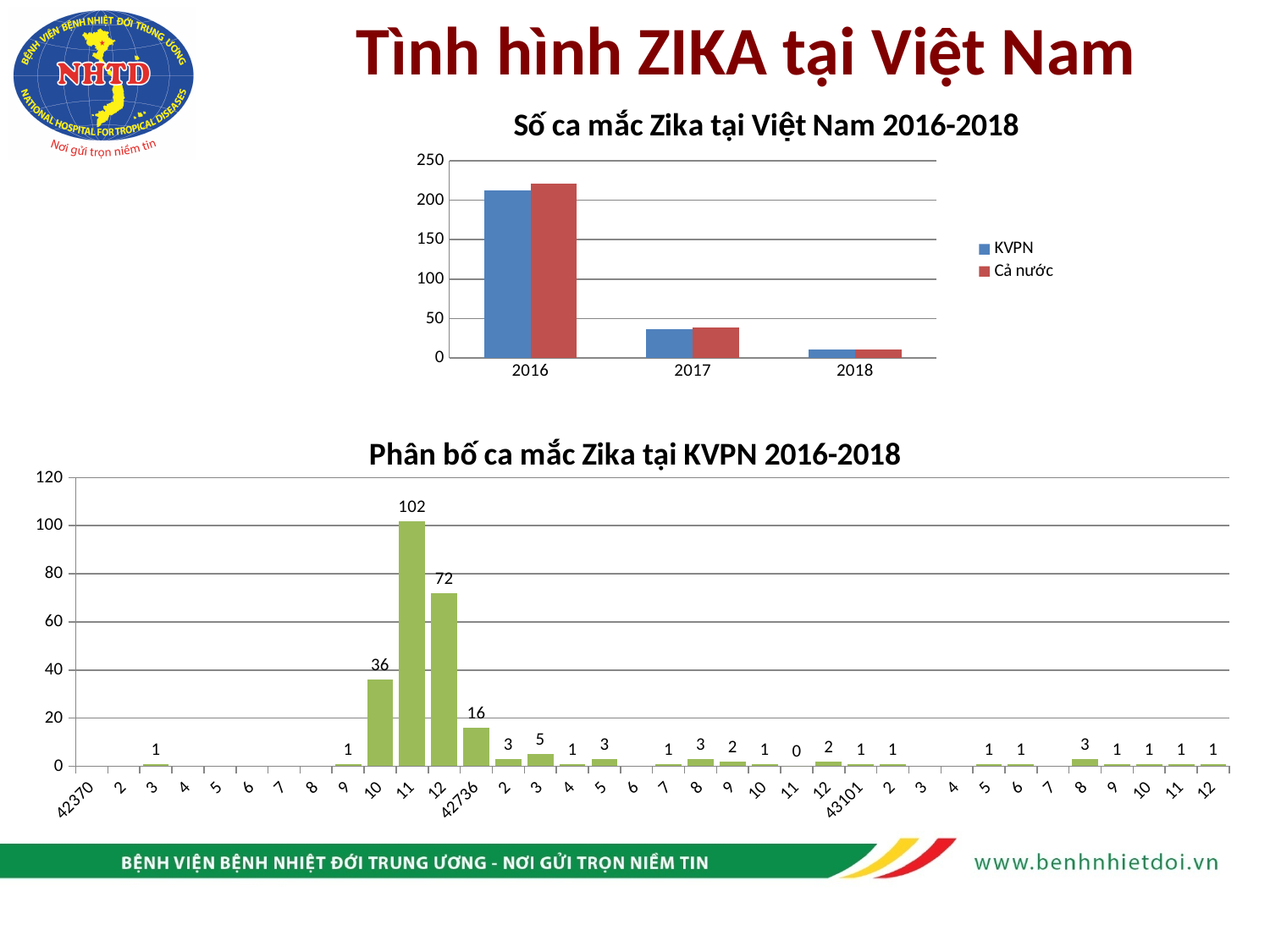

Tình hình ZIKA tại Việt Nam

### Chart: Số ca mắc Zika tại Việt Nam 2016-2018

| Category | KVPN | Cả nước |
|---|---|---|
| 2016 | 212.0 | 221.0 |
| 2017 | 37.0 | 39.0 |
| 2018 | 11.0 | 11.0 |

### Chart: Phân bố ca mắc Zika tại KVPN 2016-2018

| Category | Zika cases in SVN |
|---|---|
| 42370 | None |
| 2 | None |
| 3 | 1.0 |
| 4 | None |
| 5 | None |
| 6 | None |
| 7 | None |
| 8 | None |
| 9 | 1.0 |
| 10 | 36.0 |
| 11 | 102.0 |
| 12 | 72.0 |
| 42736 | 16.0 |
| 2 | 3.0 |
| 3 | 5.0 |
| 4 | 1.0 |
| 5 | 3.0 |
| 6 | None |
| 7 | 1.0 |
| 8 | 3.0 |
| 9 | 2.0 |
| 10 | 1.0 |
| 11 | 0.0 |
| 12 | 2.0 |
| 43101 | 1.0 |
| 2 | 1.0 |
| 3 | None |
| 4 | None |
| 5 | 1.0 |
| 6 | 1.0 |
| 7 | None |
| 8 | 3.0 |
| 9 | 1.0 |
| 10 | 1.0 |
| 11 | 1.0 |
| 12 | 1.0 |